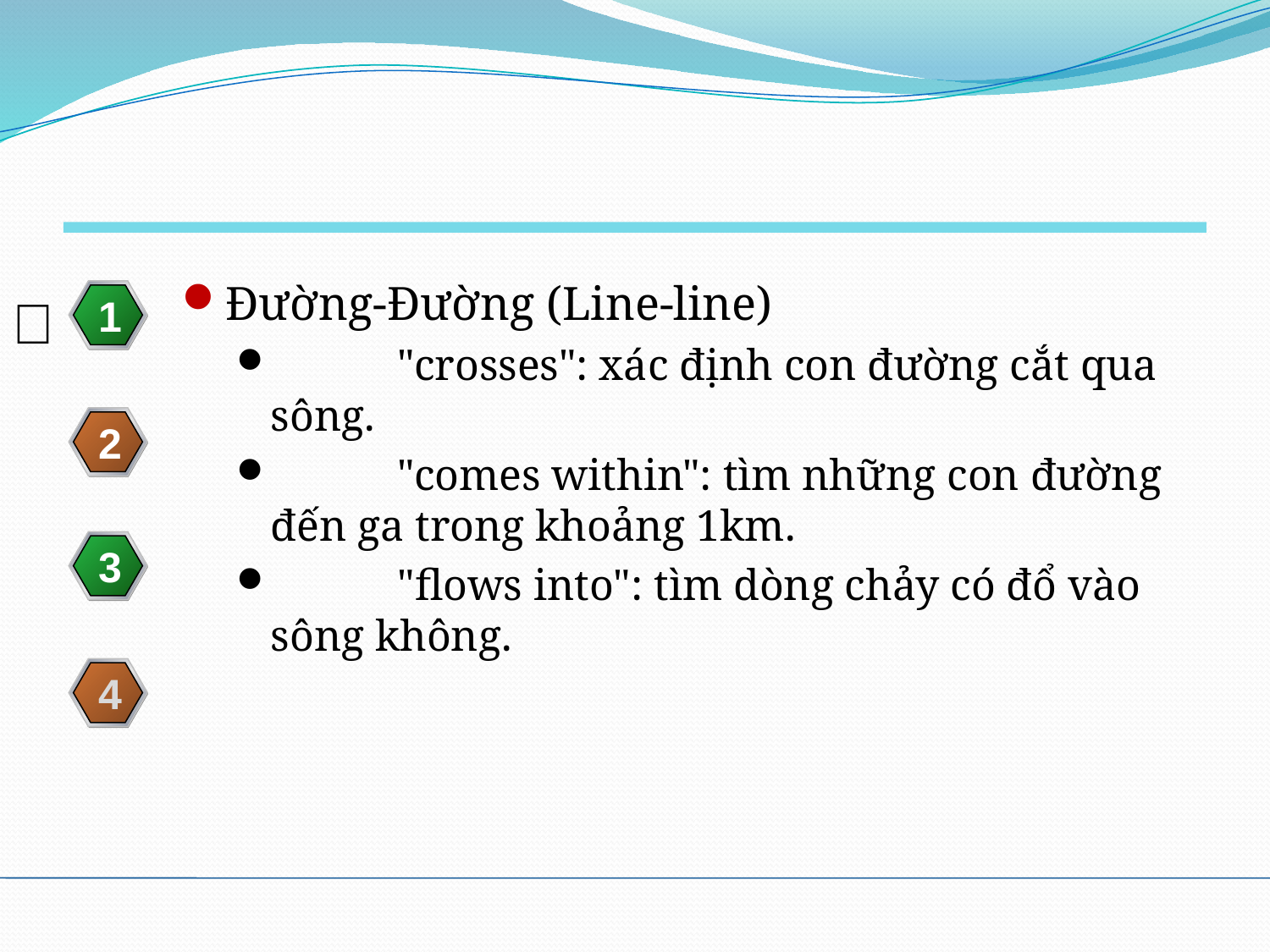

#
Đường-Đường (Line-line)
	"crosses": xác định con đường cắt qua sông.
	"comes within": tìm những con đường đến ga trong khoảng 1km.
	"flows into": tìm dòng chảy có đổ vào sông không.